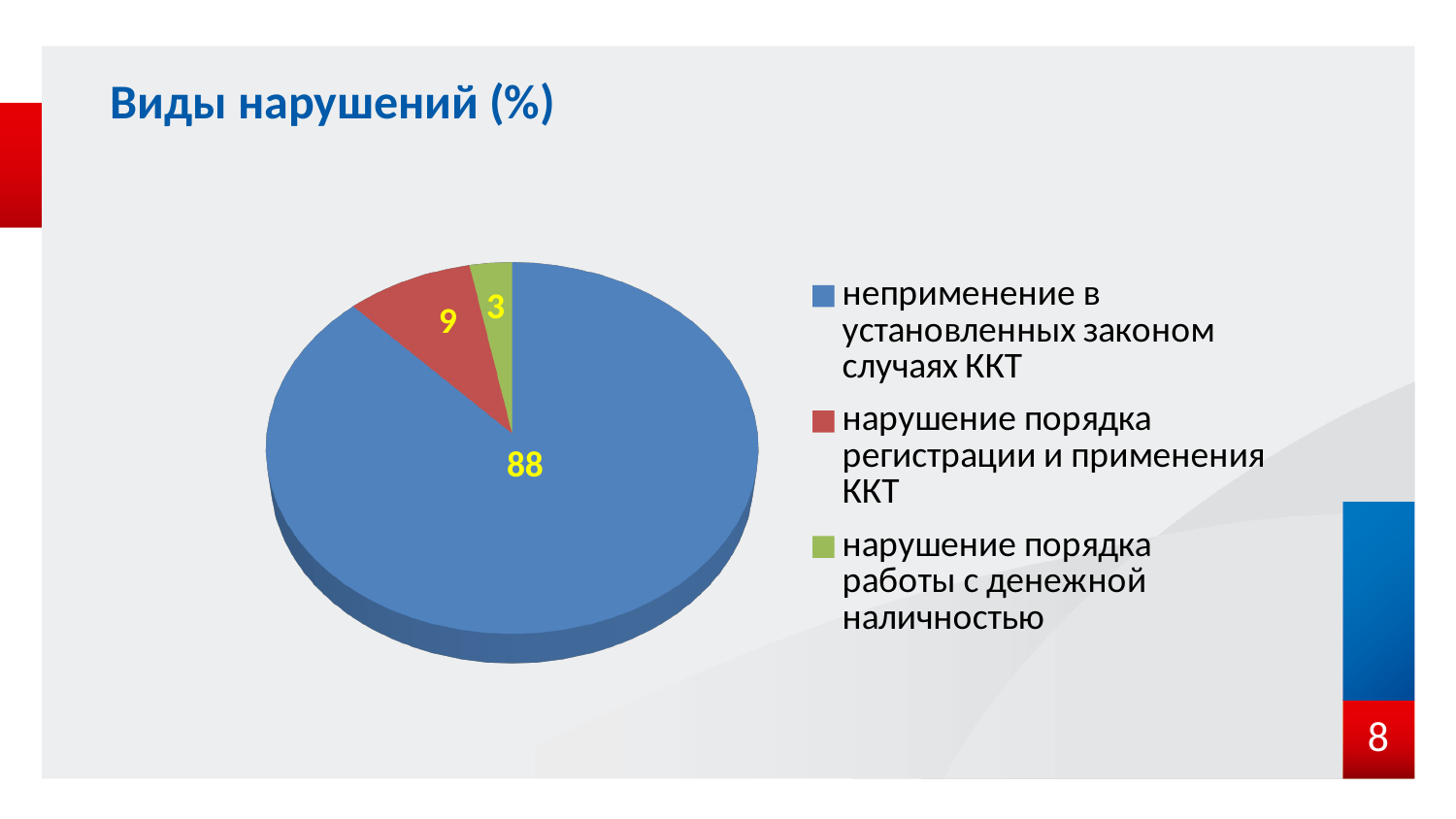

# Виды нарушений (%)

[unsupported chart]

8